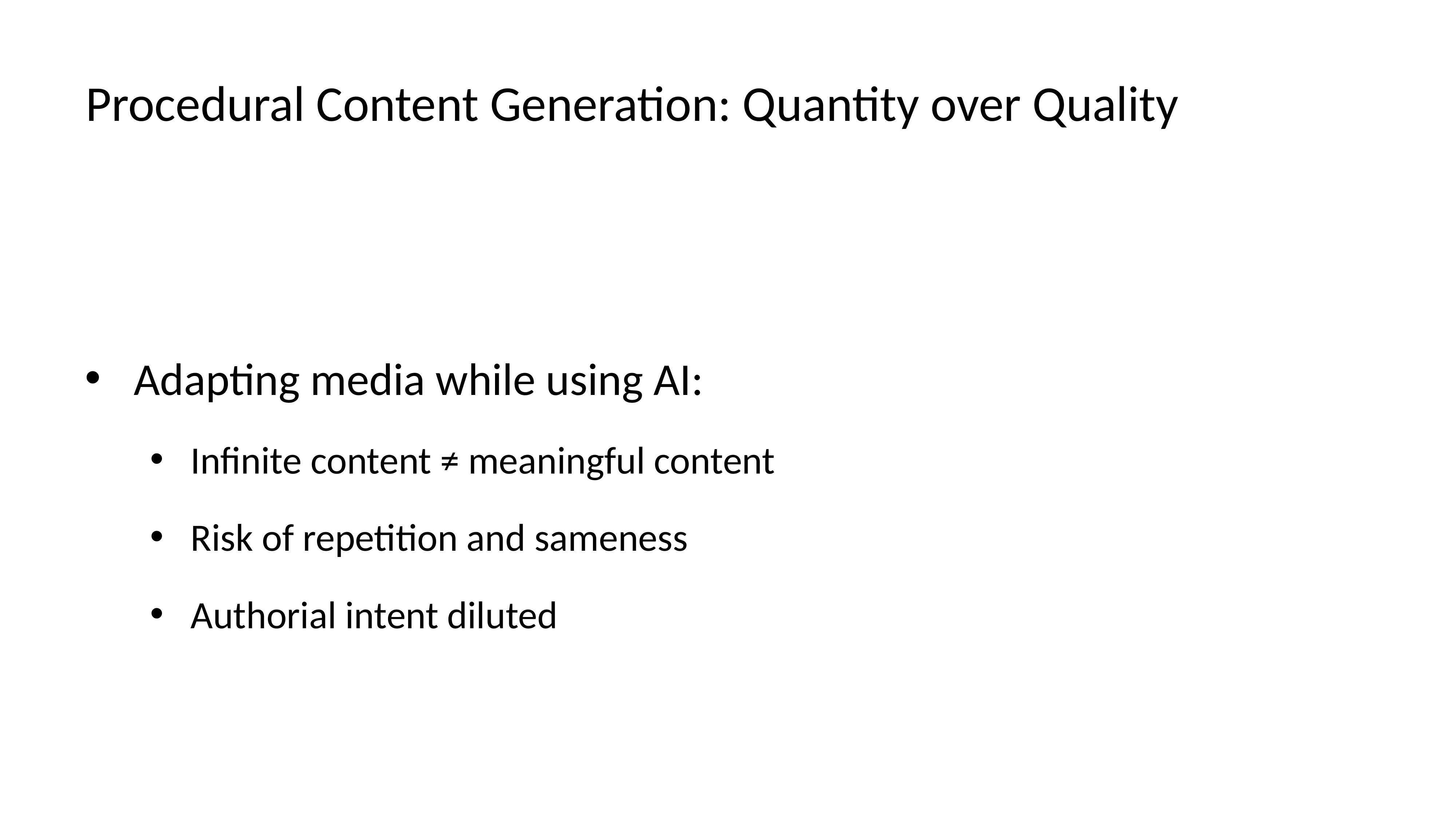

# Procedural Content Generation: Quantity over Quality
Adapting media while using AI:
Infinite content ≠ meaningful content
Risk of repetition and sameness
Authorial intent diluted